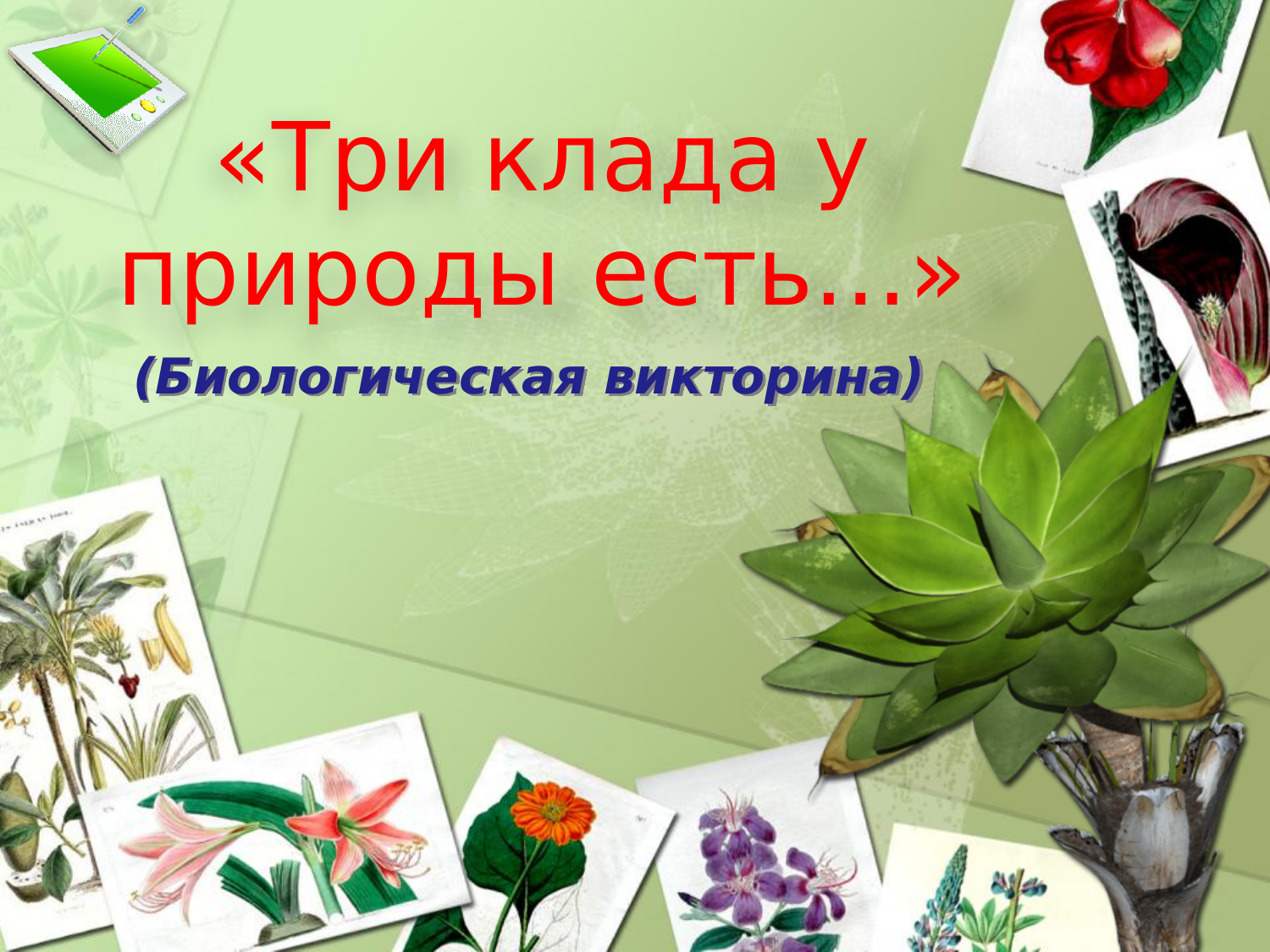

# «Три клада у природы есть…»
(Биологическая викторина)